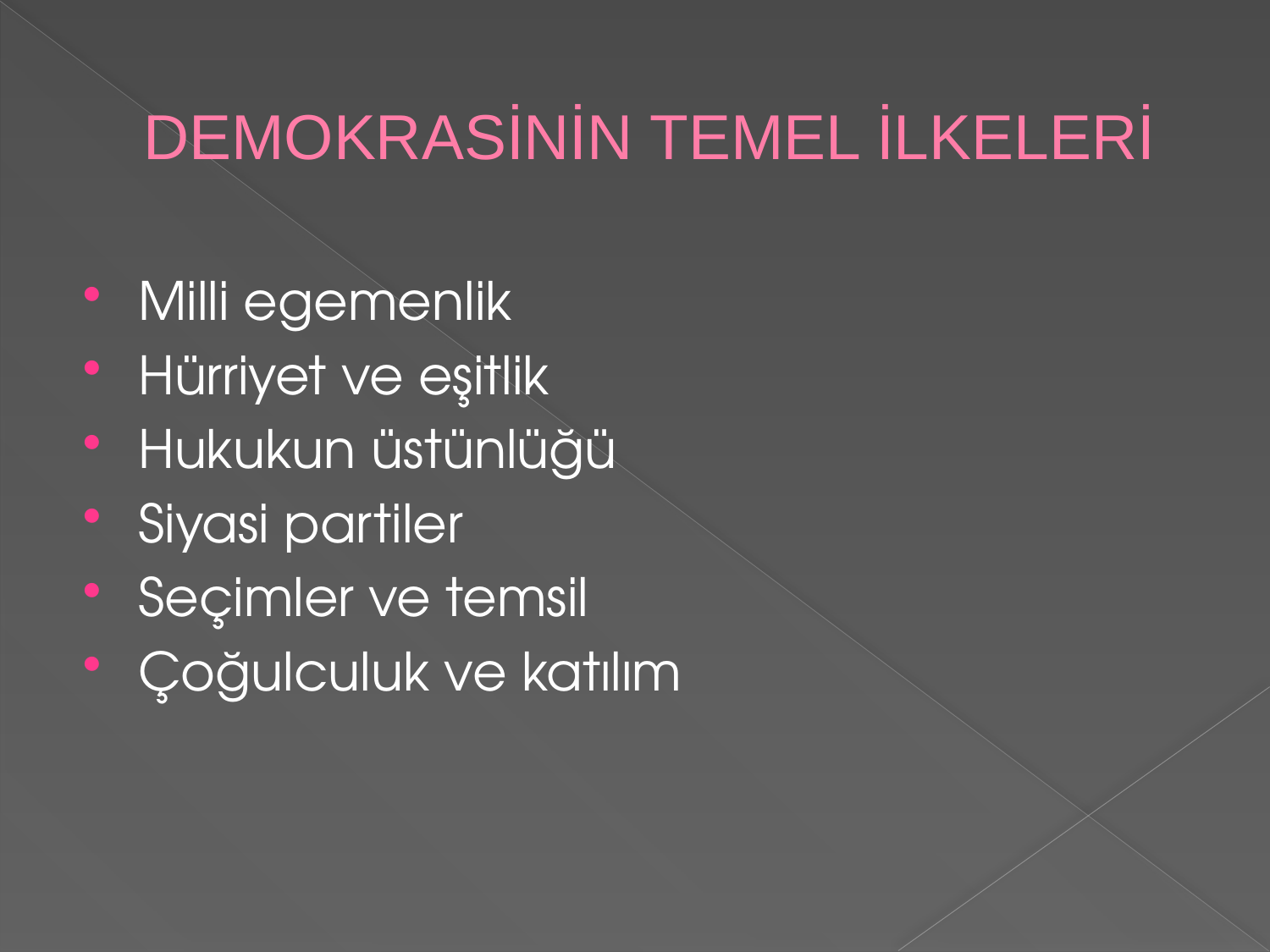

# DEMOKRASİNİN TEMEL İLKELERİ
Milli egemenlik
Hürriyet ve eşitlik
Hukukun üstünlüğü
Siyasi partiler
Seçimler ve temsil
Çoğulculuk ve katılım